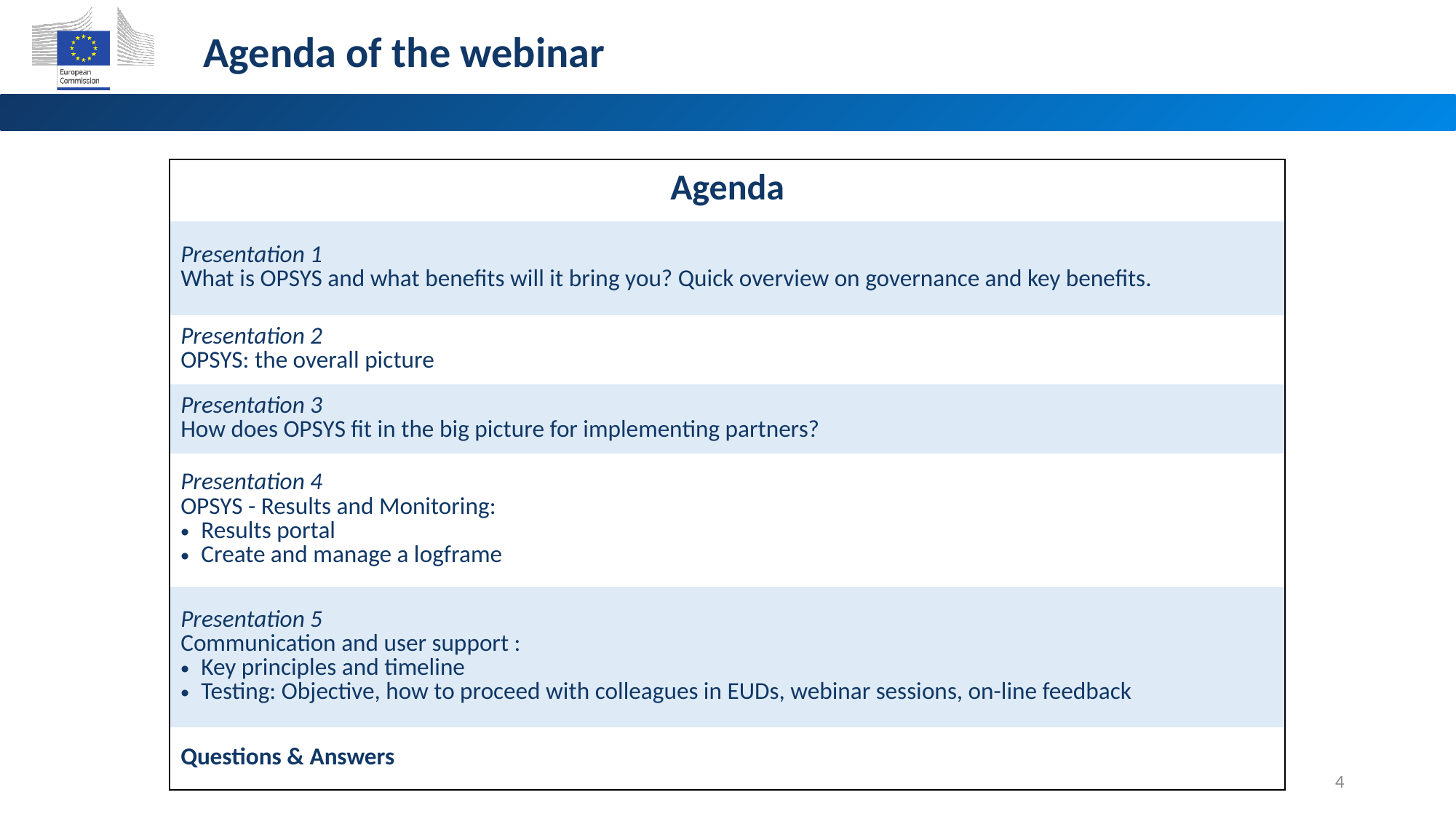

Agenda of the webinar
| Agenda |
| --- |
| Presentation 1 What is OPSYS and what benefits will it bring you? Quick overview on governance and key benefits. |
| Presentation 2 OPSYS: the overall picture |
| Presentation 3 How does OPSYS fit in the big picture for implementing partners? |
| Presentation 4 OPSYS - Results and Monitoring: Results portal Create and manage a logframe |
| Presentation 5 Communication and user support : Key principles and timeline Testing: Objective, how to proceed with colleagues in EUDs, webinar sessions, on-line feedback |
| Questions & Answers |
4